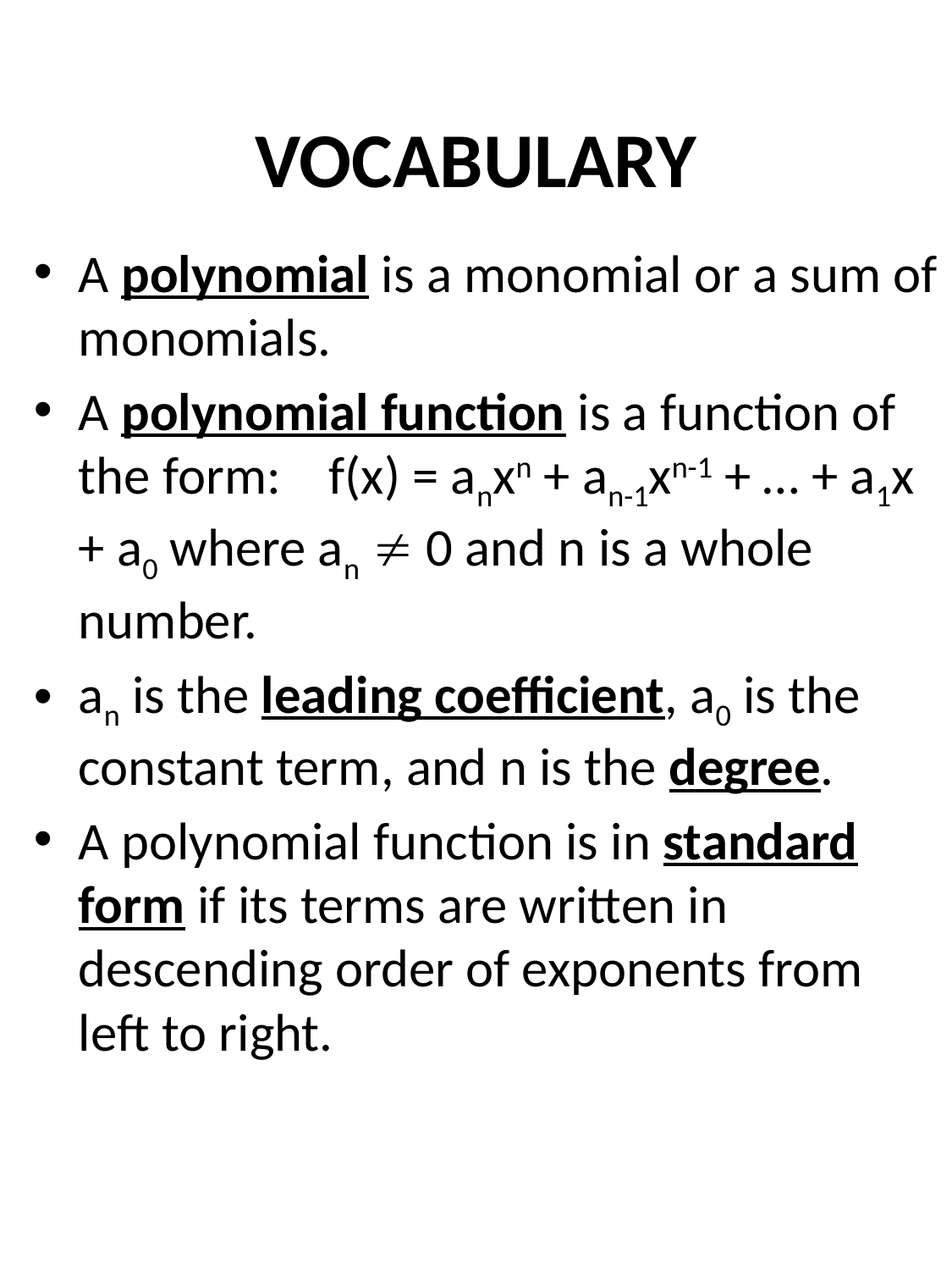

# VOCABULARY
A polynomial is a monomial or a sum of monomials.
A polynomial function is a function of the form:    f(x) = anxn + an-1xn-1 + … + a1x + a0 where an ≠ 0 and n is a whole number.
an is the leading coefficient, a0 is the constant term, and n is the degree.
A polynomial function is in standard form if its terms are written in descending order of exponents from left to right.